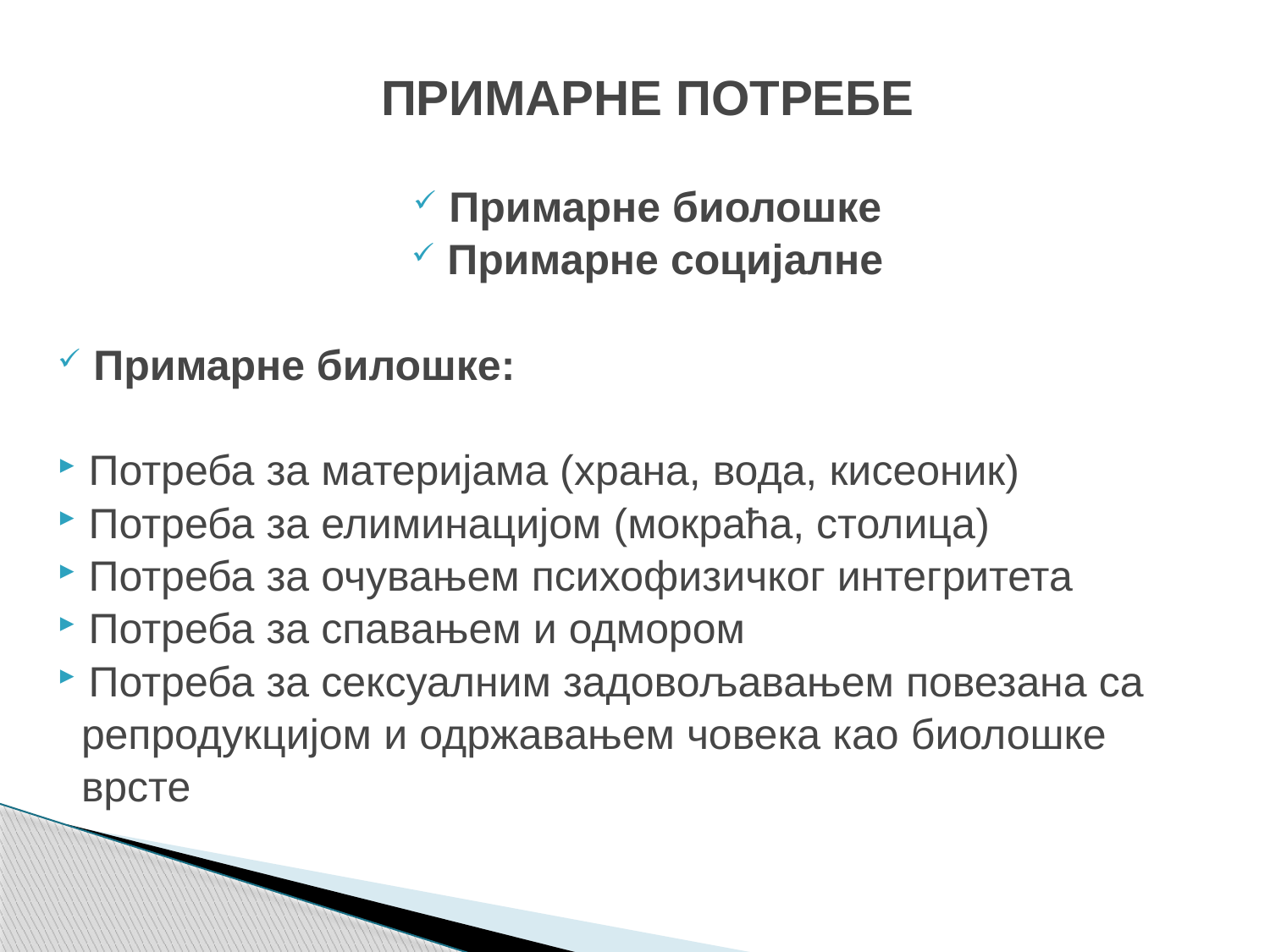

ПРИМАРНЕ ПОТРЕБЕ

 Примарне биолошке
 Примарне социјалне

 Примарне билошке:

 Потреба за материјама (храна, вода, кисеоник)
 Потреба за елиминацијом (мокраћа, столица)
 Потреба за очувањем психофизичког интегритета
 Потреба за спавањем и одмором
 Потреба за сексуалним задовољавањем повезана са
  репродукцијом и одржавањем човека као биолошке
  врсте